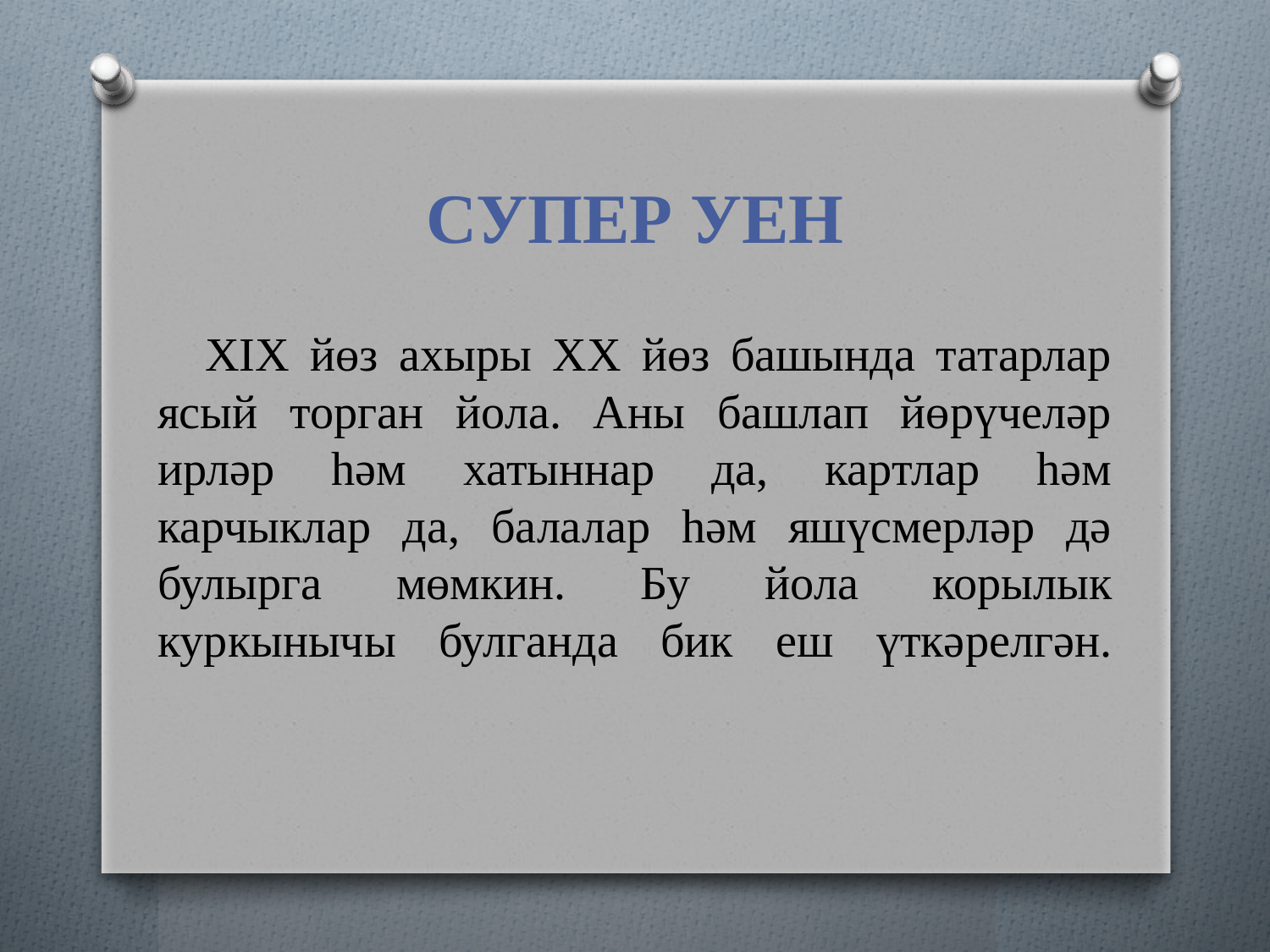

СУПЕР УЕН
# XIX йөз ахыры XX йөз башында татарлар ясый торган йола. Аны башлап йөрүчеләр ирләр һәм хатыннар да, картлар һәм карчыклар да, балалар һәм яшүсмерләр дә булырга мөмкин. Бу йола корылык куркынычы булганда бик еш үткәрелгән.